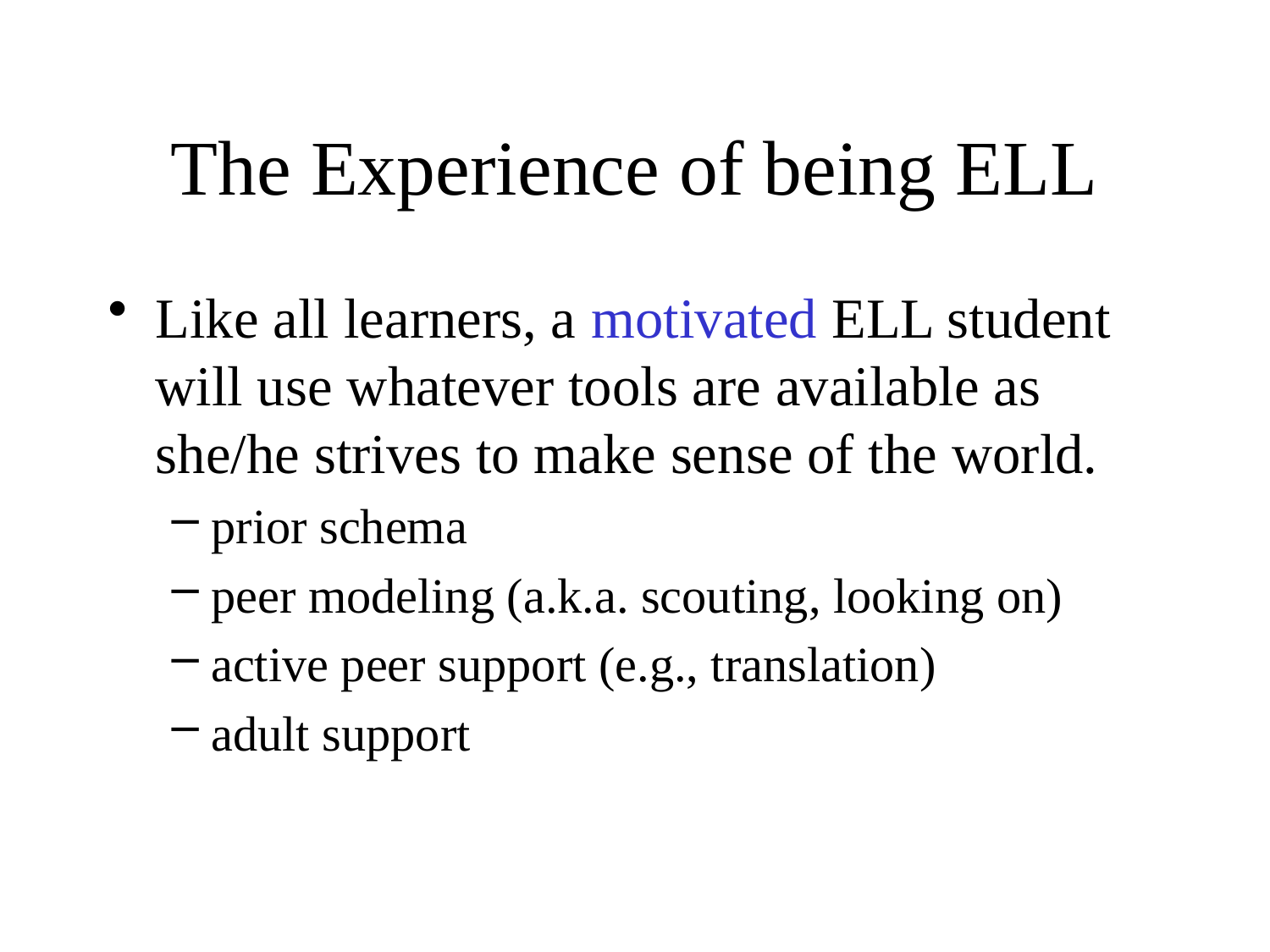

# The Experience of being ELL
Like all learners, a motivated ELL student will use whatever tools are available as she/he strives to make sense of the world.
prior schema
peer modeling (a.k.a. scouting, looking on)
active peer support (e.g., translation)
adult support